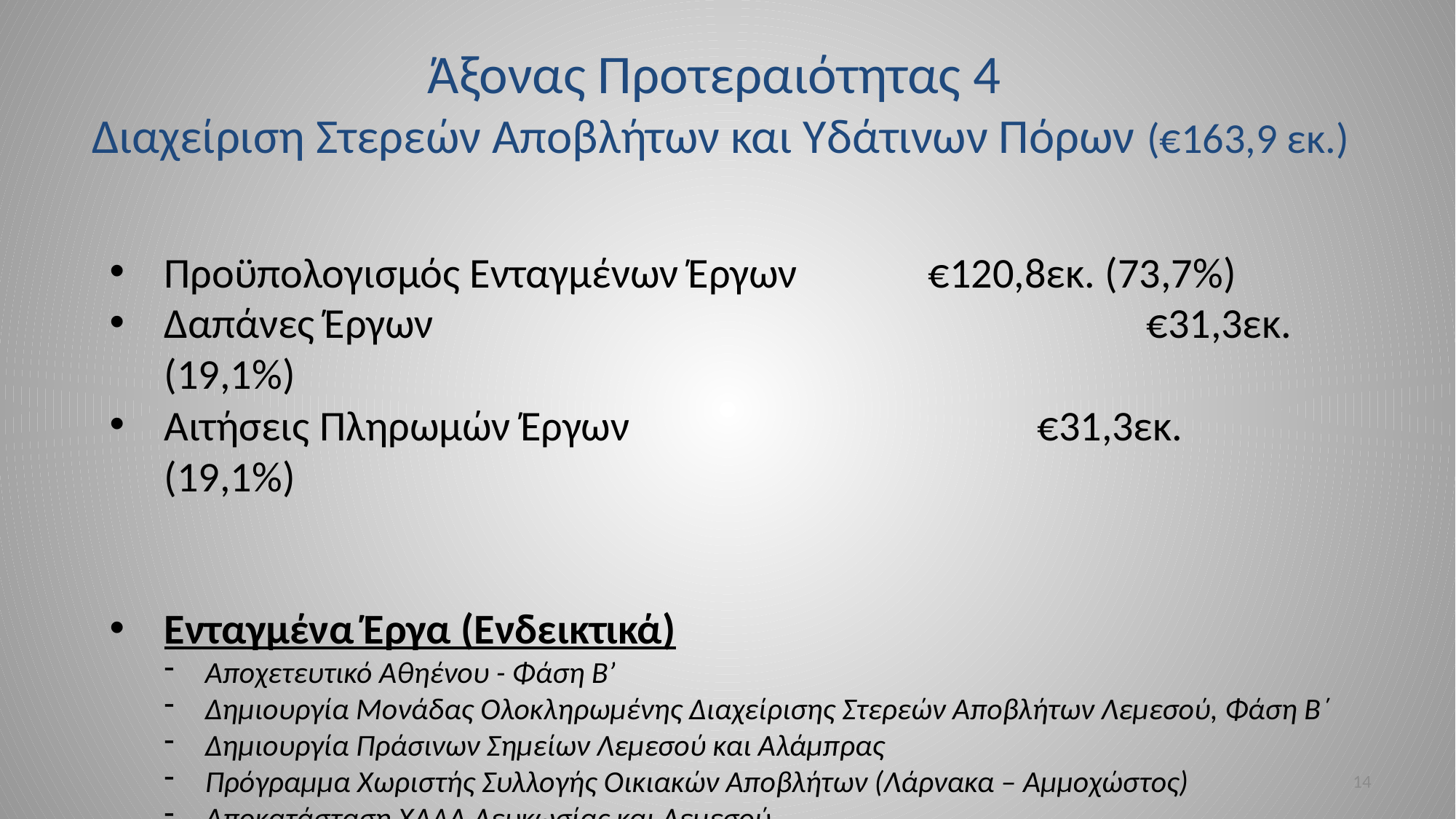

# Άξονας Προτεραιότητας 4 Διαχείριση Στερεών Αποβλήτων και Υδάτινων Πόρων (€163,9 εκ.)
Προϋπολογισμός Ενταγμένων Έργων 	   	€120,8εκ. (73,7%)
Δαπάνες Έργων				                         	€31,3εκ.   (19,1%)
Αιτήσεις Πληρωμών Έργων 		             	€31,3εκ.   (19,1%)

Ενταγμένα Έργα (Ενδεικτικά)
Αποχετευτικό Αθηένου - Φάση Β’
Δημιουργία Μονάδας Ολοκληρωμένης Διαχείρισης Στερεών Αποβλήτων Λεμεσού, Φάση Β΄
Δημιουργία Πράσινων Σημείων Λεμεσού και Αλάμπρας
Πρόγραμμα Χωριστής Συλλογής Οικιακών Αποβλήτων (Λάρνακα – Αμμοχώστος)
Αποκατάσταση ΧΑΔΑ Λευκωσίας και Λεμεσού

14